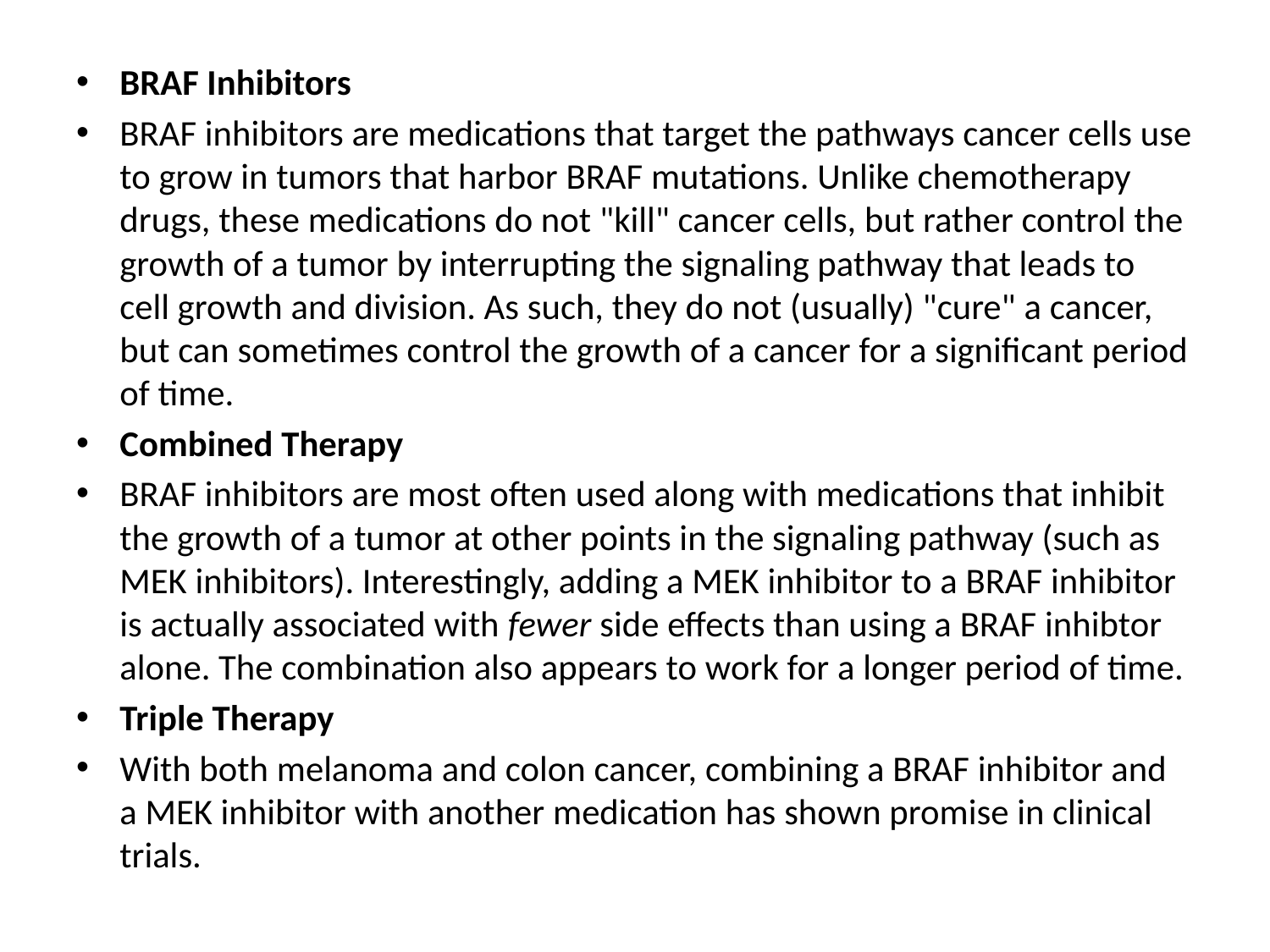

BRAF Inhibitors
BRAF inhibitors are medications that target the pathways cancer cells use to grow in tumors that harbor BRAF mutations. Unlike chemotherapy drugs, these medications do not "kill" cancer cells, but rather control the growth of a tumor by interrupting the signaling pathway that leads to cell growth and division. As such, they do not (usually) "cure" a cancer, but can sometimes control the growth of a cancer for a significant period of time.
Combined Therapy
BRAF inhibitors are most often used along with medications that inhibit the growth of a tumor at other points in the signaling pathway (such as MEK inhibitors). Interestingly, adding a MEK inhibitor to a BRAF inhibitor is actually associated with fewer side effects than using a BRAF inhibtor alone. The combination also appears to work for a longer period of time.
Triple Therapy
With both melanoma and colon cancer, combining a BRAF inhibitor and a MEK inhibitor with another medication has shown promise in clinical trials.